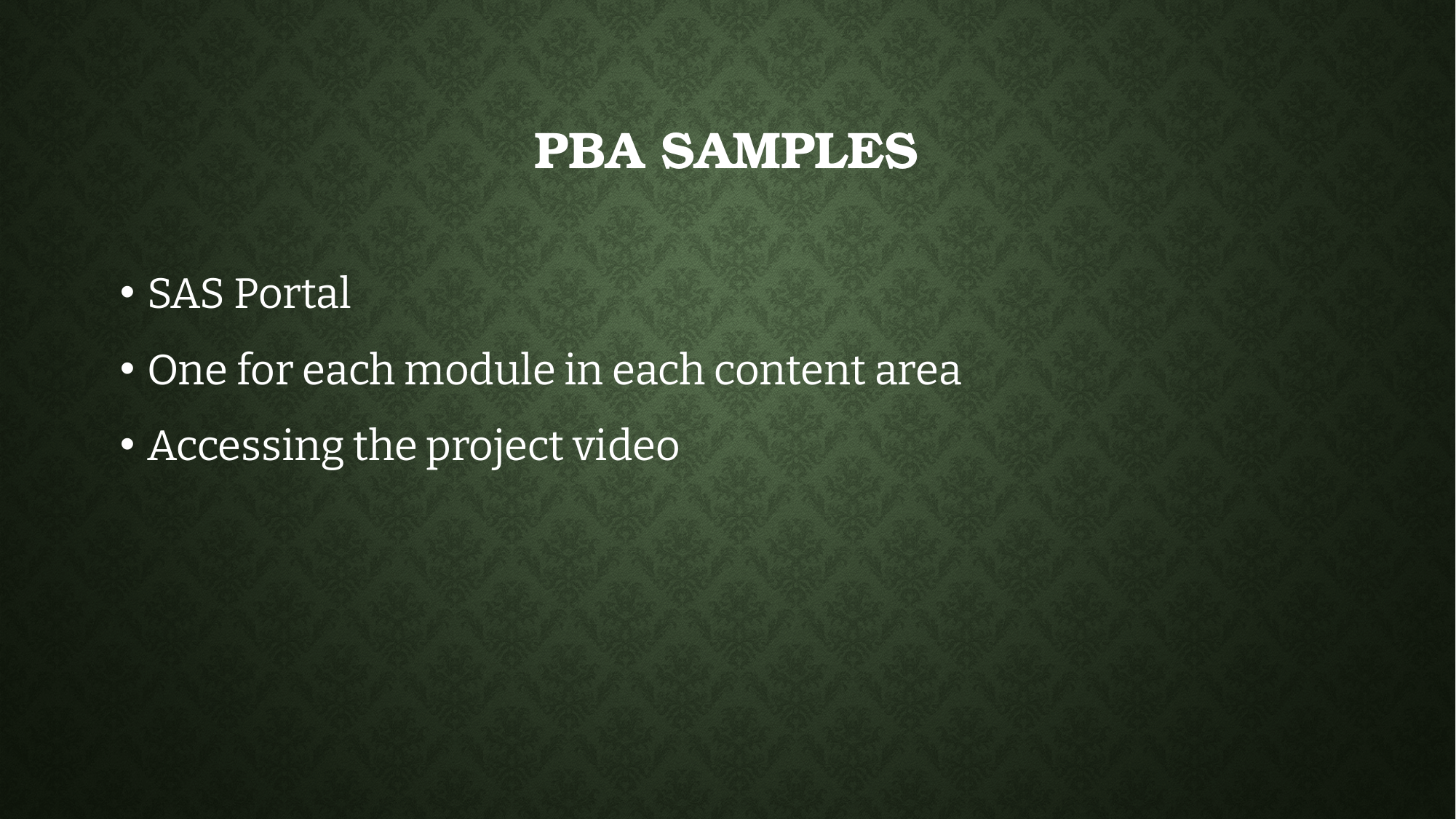

# PBA Samples
SAS Portal
One for each module in each content area
Accessing the project video